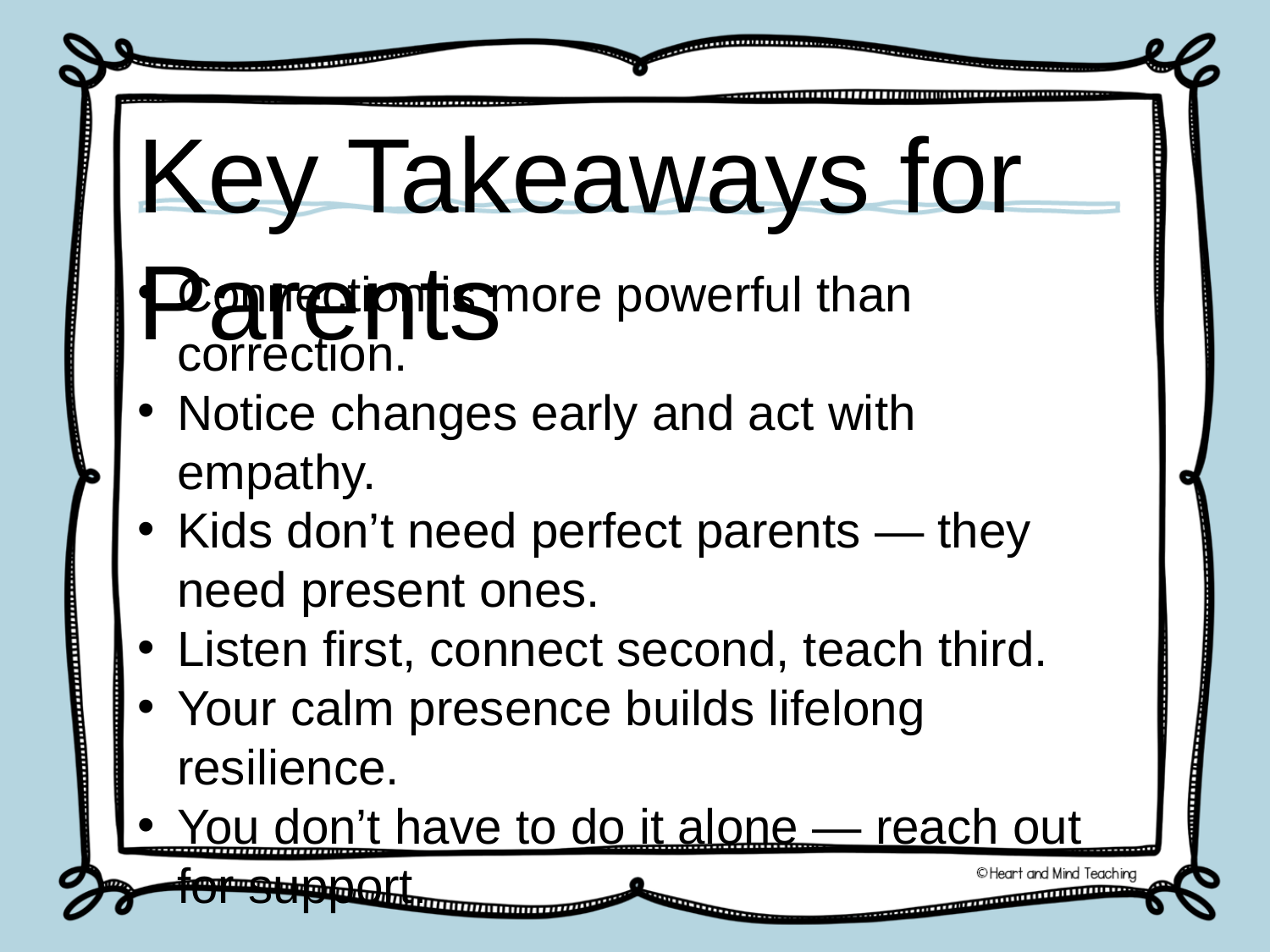

Key Takeaways for Parents
Connection is more powerful than correction.
Notice changes early and act with empathy.
Kids don’t need perfect parents — they need present ones.
Listen first, connect second, teach third.
Your calm presence builds lifelong resilience.
You don’t have to do it alone — reach out for support.